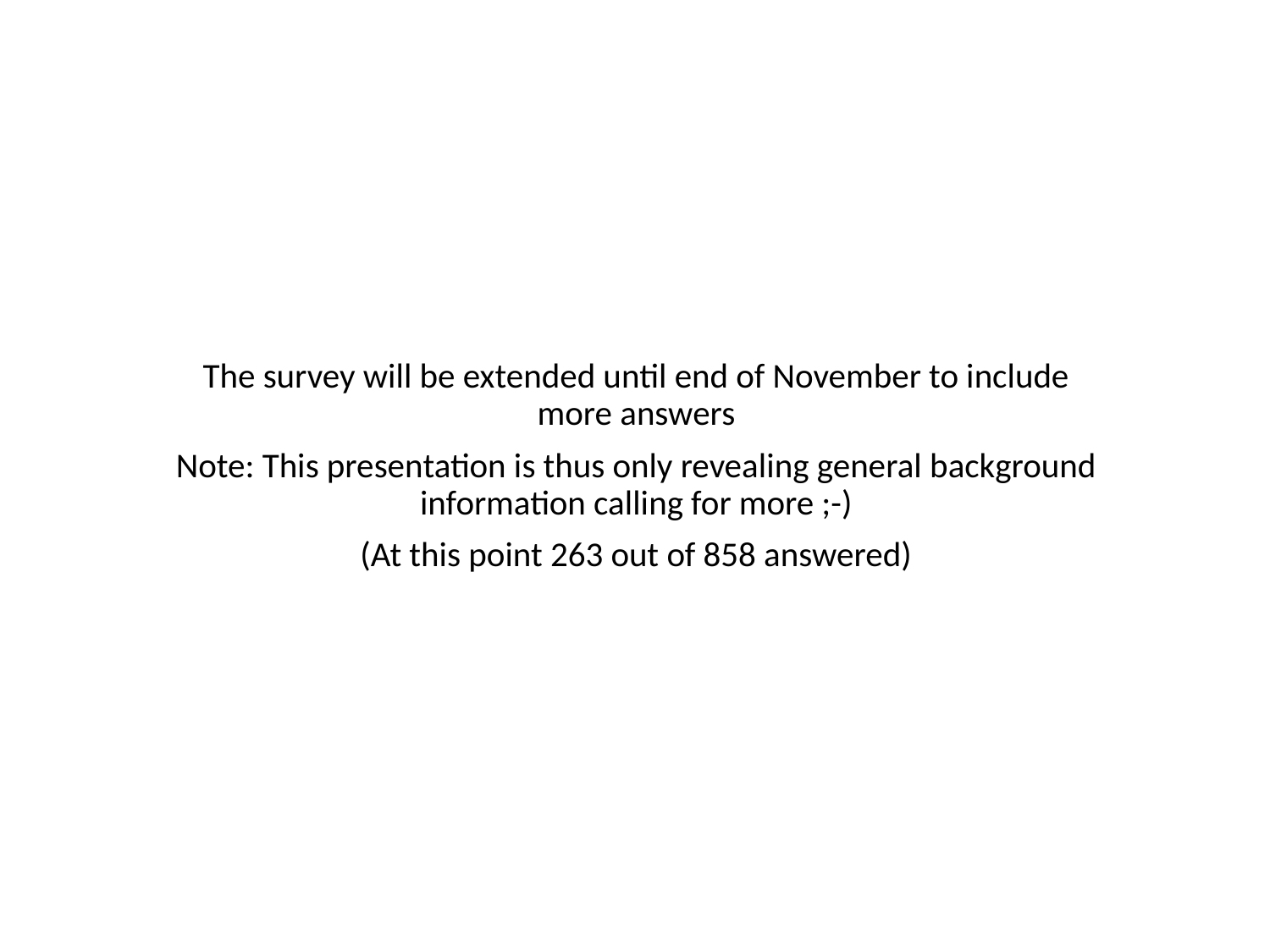

The survey will be extended until end of November to include more answers
Note: This presentation is thus only revealing general background information calling for more ;-)
(At this point 263 out of 858 answered)